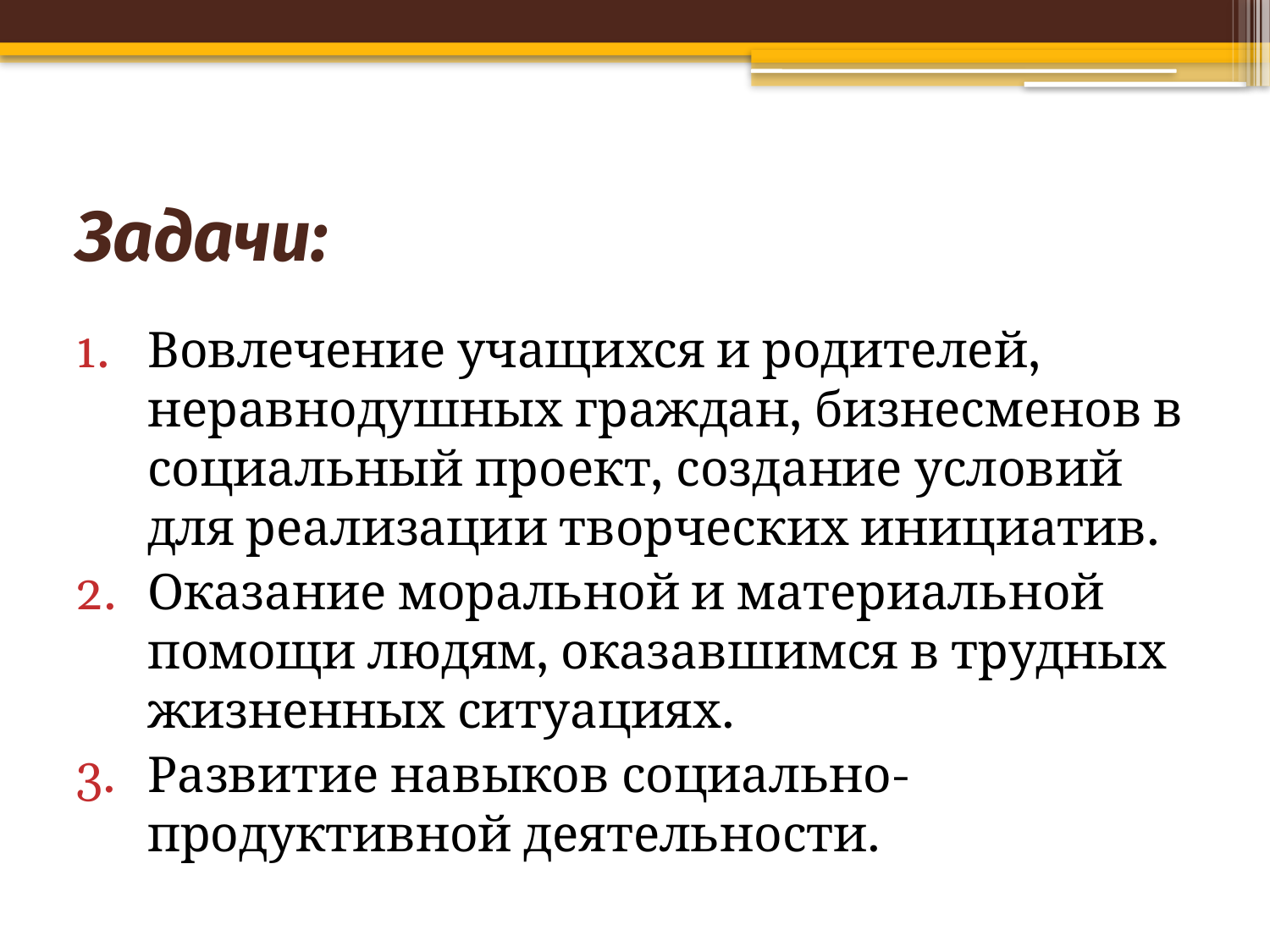

# Задачи:
Вовлечение учащихся и родителей, неравнодушных граждан, бизнесменов в социальный проект, создание условий для реализации творческих инициатив.
Оказание моральной и материальной помощи людям, оказавшимся в трудных жизненных ситуациях.
Развитие навыков социально-продуктивной деятельности.